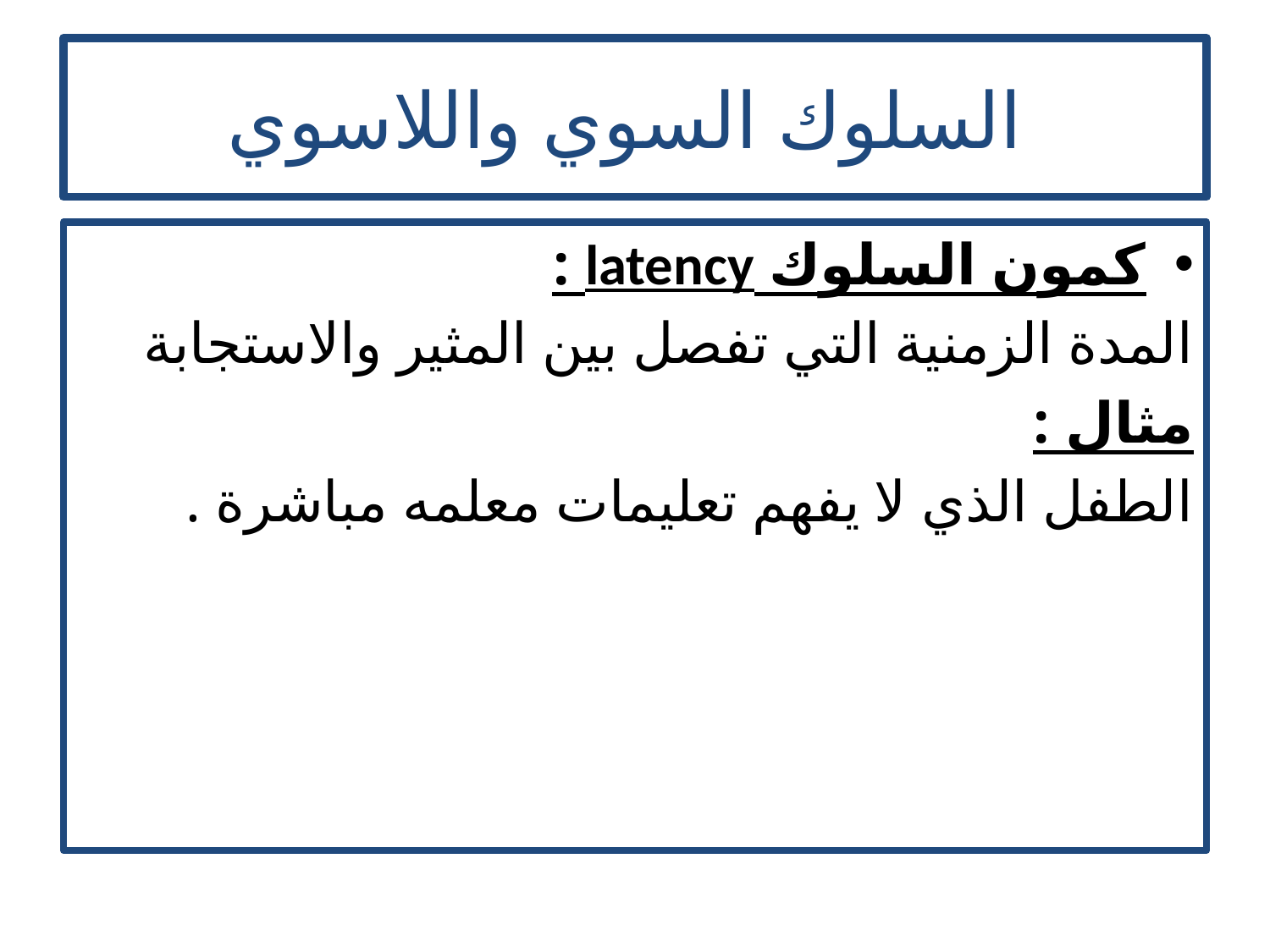

# السلوك السوي واللاسوي
كمون السلوك latency :
المدة الزمنية التي تفصل بين المثير والاستجابة
مثال :
الطفل الذي لا يفهم تعليمات معلمه مباشرة .